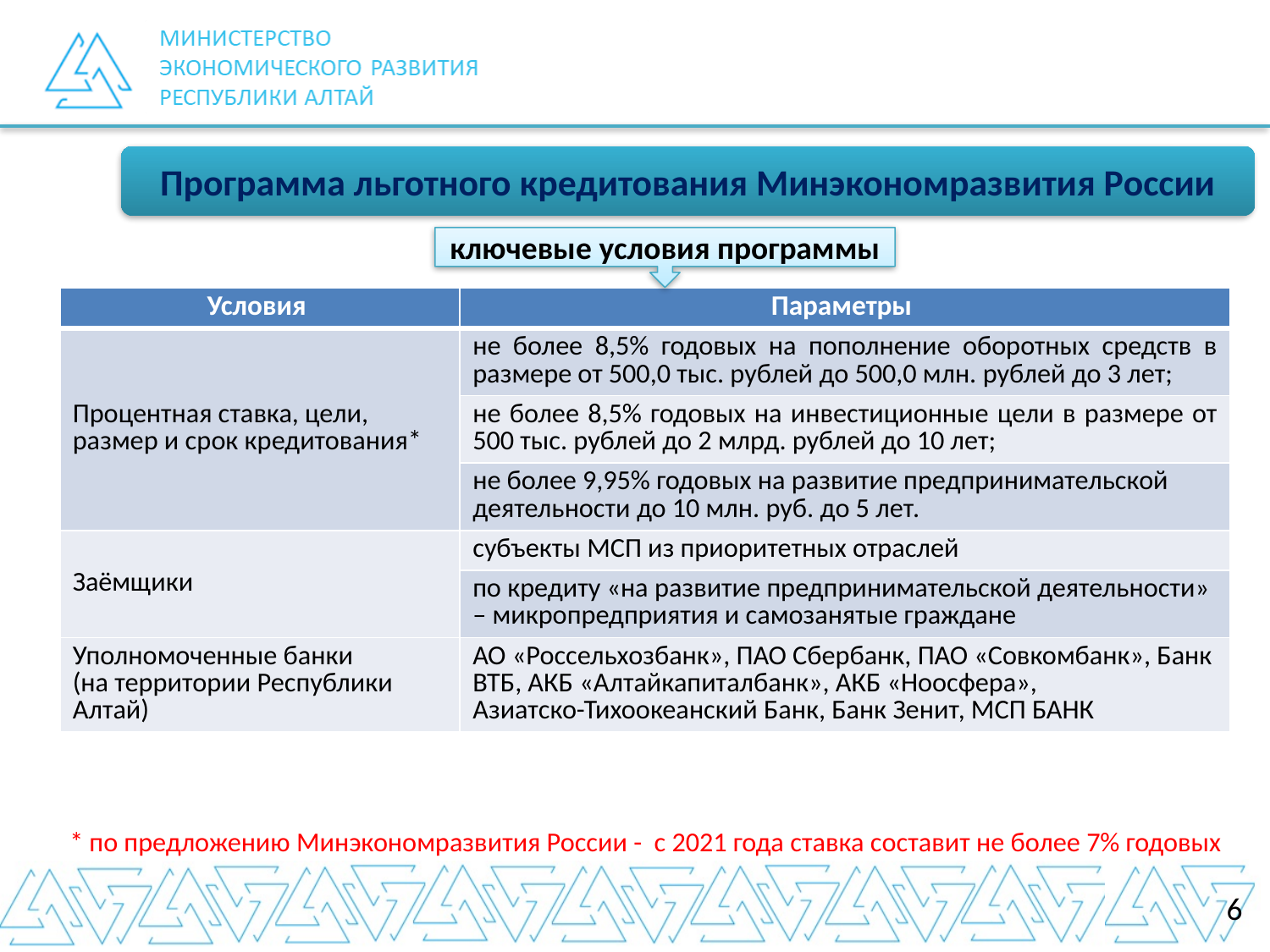

Программа льготного кредитования Минэкономразвития России
ключевые условия программы
| Условия | Параметры |
| --- | --- |
| Процентная ставка, цели, размер и срок кредитования\* | не более 8,5% годовых на пополнение оборотных средств в размере от 500,0 тыс. рублей до 500,0 млн. рублей до 3 лет; |
|  | не более 8,5% годовых на инвестиционные цели в размере от 500 тыс. рублей до 2 млрд. рублей до 10 лет; |
|  | не более 9,95% годовых на развитие предпринимательской деятельности до 10 млн. руб. до 5 лет. |
| Заёмщики | субъекты МСП из приоритетных отраслей |
|  | по кредиту «на развитие предпринимательской деятельности» – микропредприятия и самозанятые граждане |
| Уполномоченные банки (на территории Республики Алтай) | АО «Россельхозбанк», ПАО Сбербанк, ПАО «Совкомбанк», Банк ВТБ, АКБ «Алтайкапиталбанк», АКБ «Ноосфера», Азиатско-Тихоокеанский Банк, Банк Зенит, МСП БАНК |

* по предложению Минэкономразвития России -  с 2021 года ставка составит не более 7% годовых
6